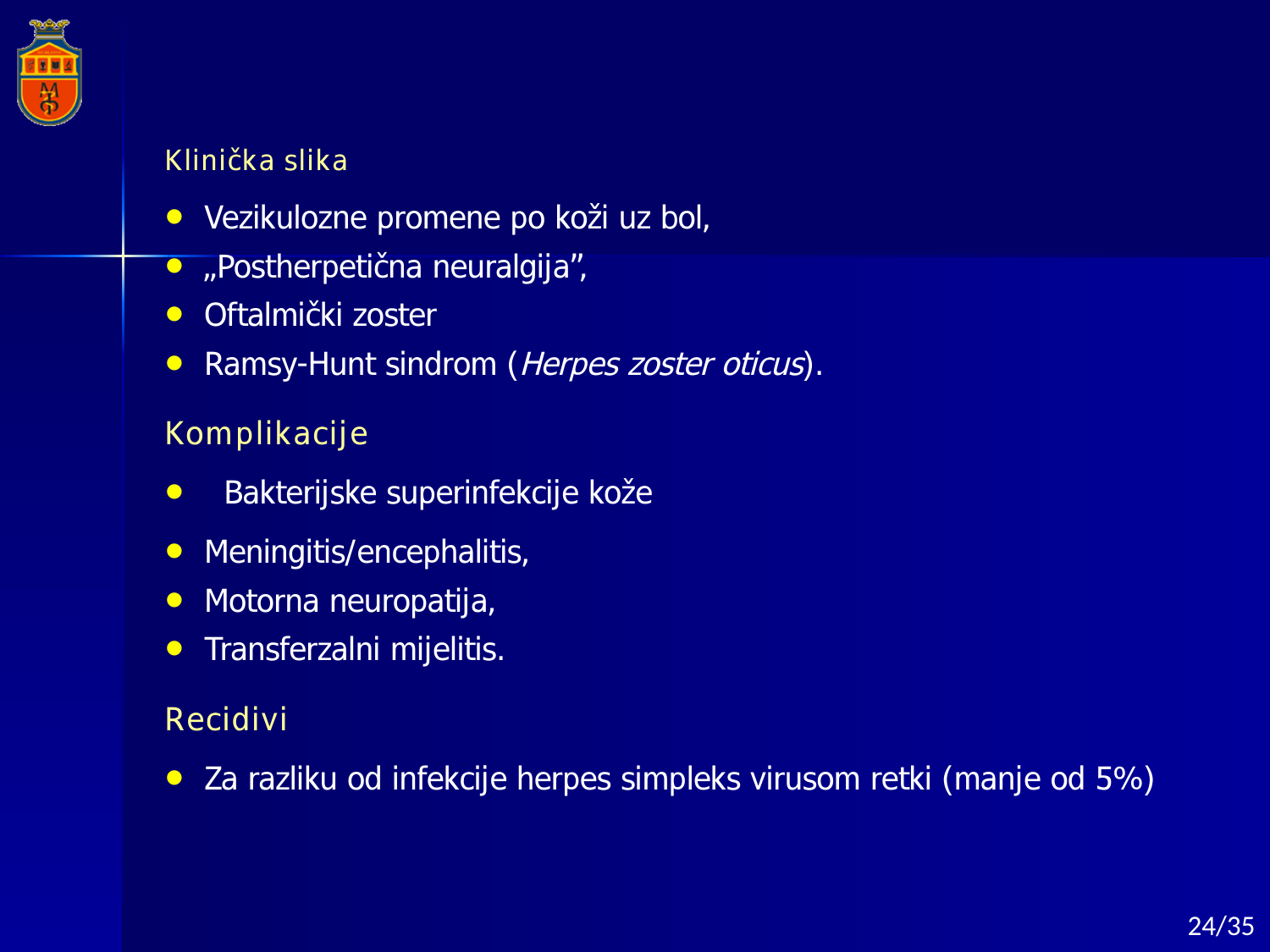

Klinička slika
Vezikulozne promene po koži uz bol,
„Postherpetična neuralgija”,
Oftalmički zoster
Ramsy-Hunt sindrom (Herpes zoster oticus).
Komplikacije
  Bakterijske superinfekcije kože
Meningitis/encephalitis,
Motorna neuropatija,
Transferzalni mijelitis.
Recidivi
Za razliku od infekcije herpes simpleks virusom retki (manje od 5%)

24/35